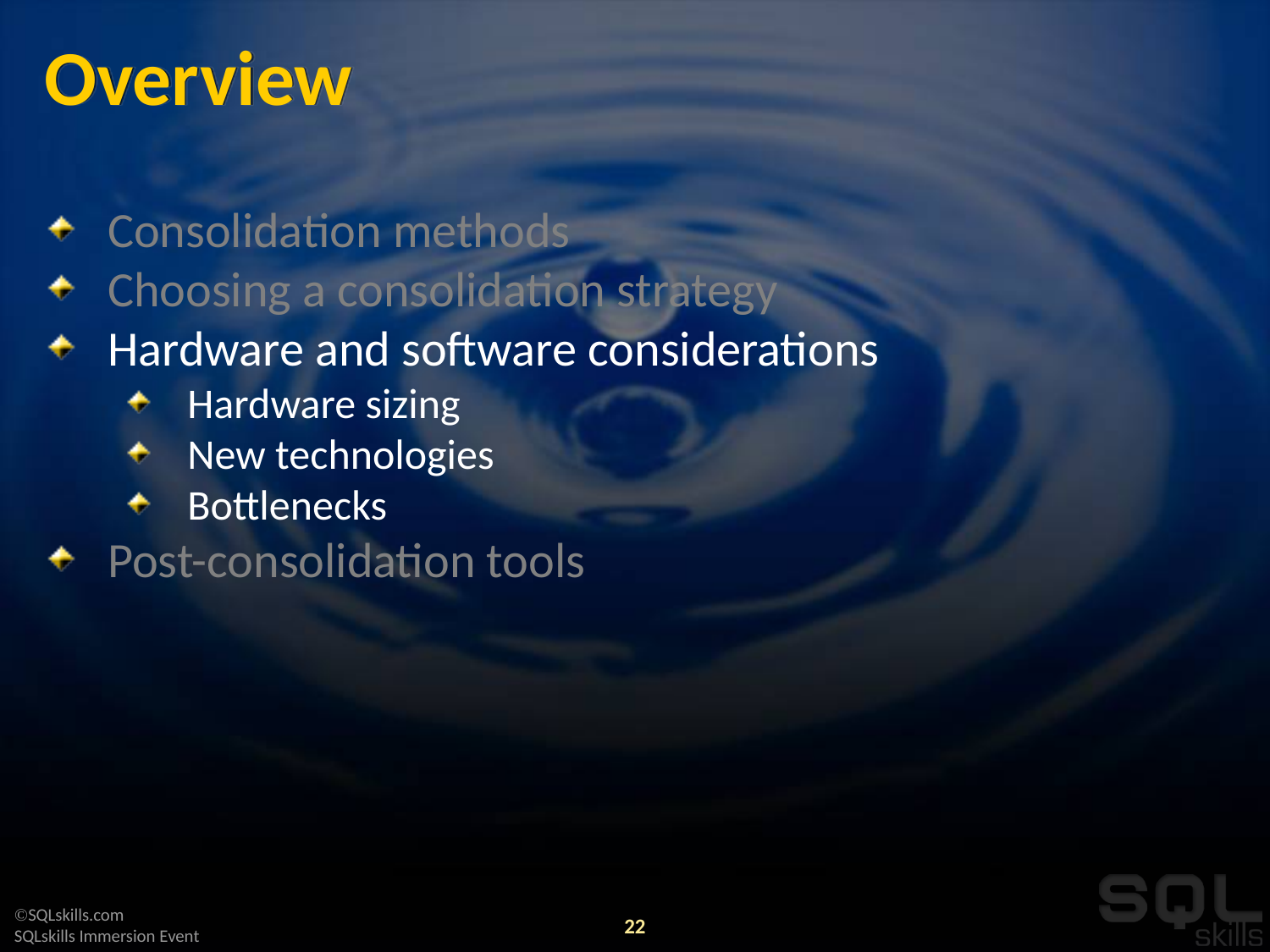

# Overview
Consolidation methods
Choosing a consolidation strategy
Hardware and software considerations
Hardware sizing
New technologies
Bottlenecks
Post-consolidation tools
22